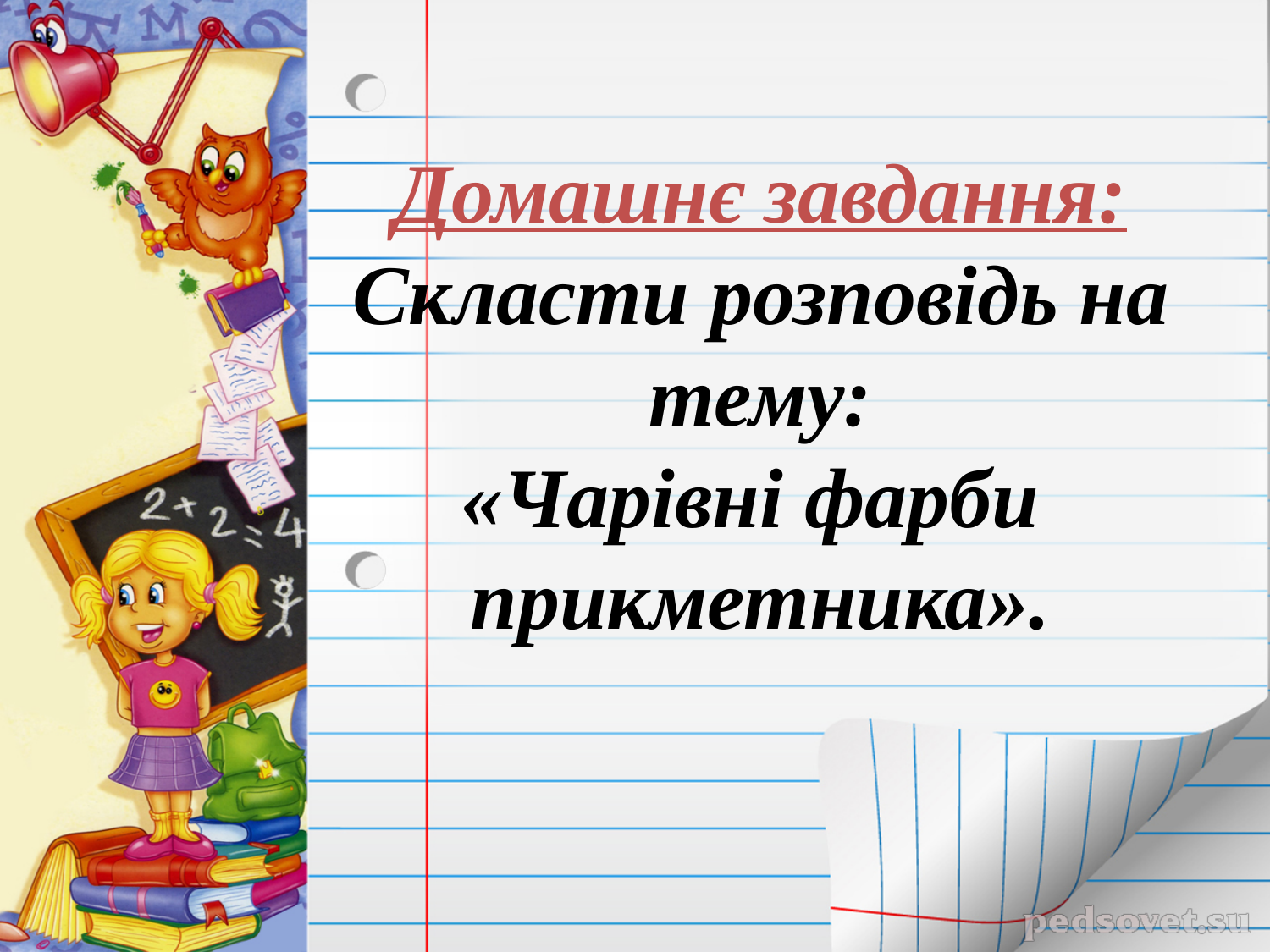

# Домашнє завдання: Скласти розповідь на тему: «Чарівні фарби  прикметника».